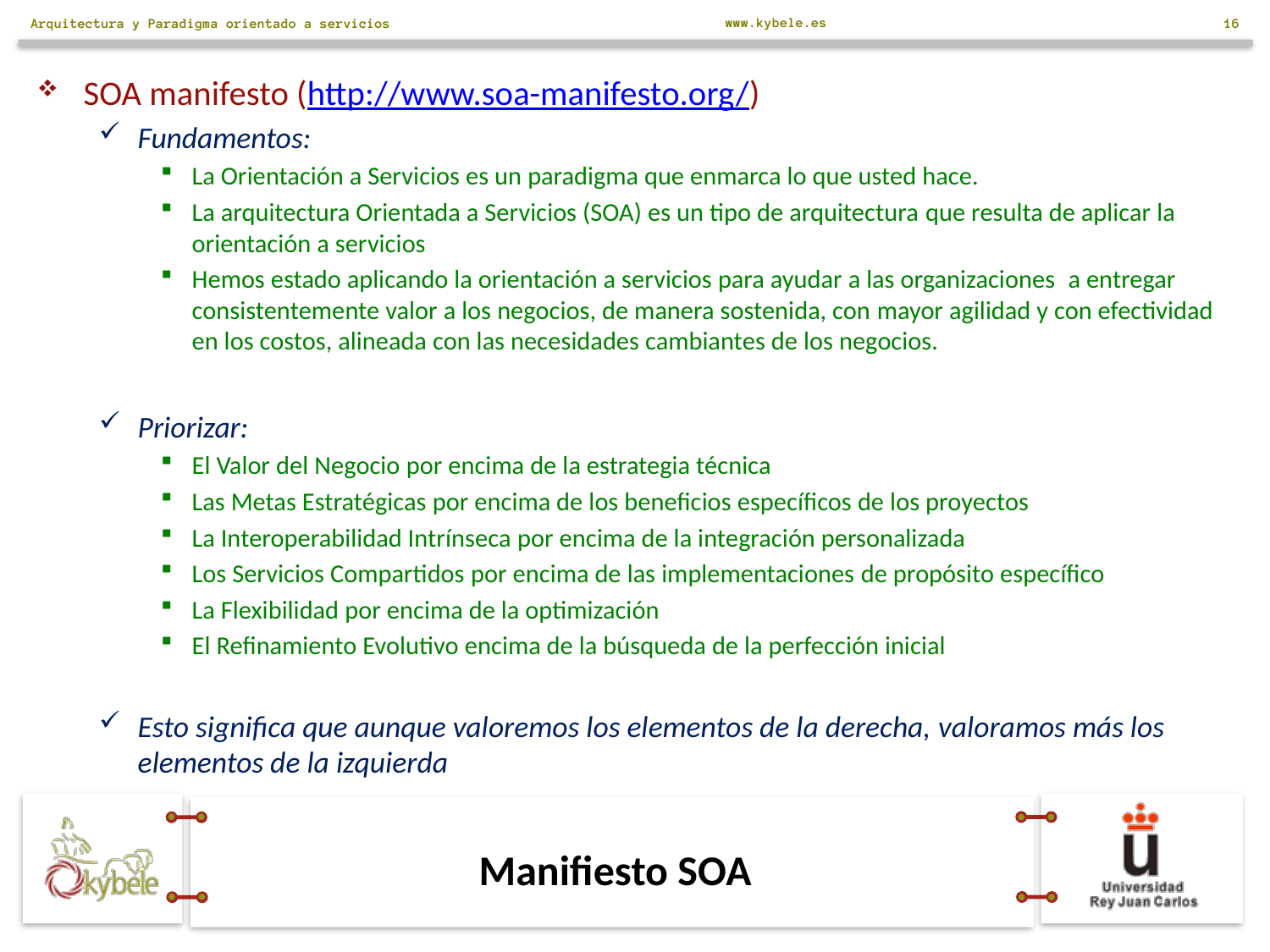

Arquitectura y Paradigma orientado a servicios
16
SOA manifesto (http://www.soa-manifesto.org/)
Fundamentos:
La Orientación a Servicios es un paradigma que enmarca lo que usted hace.
La arquitectura Orientada a Servicios (SOA) es un tipo de arquitectura que resulta de aplicar la orientación a servicios
Hemos estado aplicando la orientación a servicios para ayudar a las organizaciones  a entregar consistentemente valor a los negocios, de manera sostenida, con mayor agilidad y con efectividad en los costos, alineada con las necesidades cambiantes de los negocios.

Priorizar:
El Valor del Negocio por encima de la estrategia técnica
Las Metas Estratégicas por encima de los beneficios específicos de los proyectos
La Interoperabilidad Intrínseca por encima de la integración personalizada
Los Servicios Compartidos por encima de las implementaciones de propósito específico
La Flexibilidad por encima de la optimización
El Refinamiento Evolutivo encima de la búsqueda de la perfección inicial

Esto significa que aunque valoremos los elementos de la derecha, valoramos más los elementos de la izquierda

# Manifiesto SOA